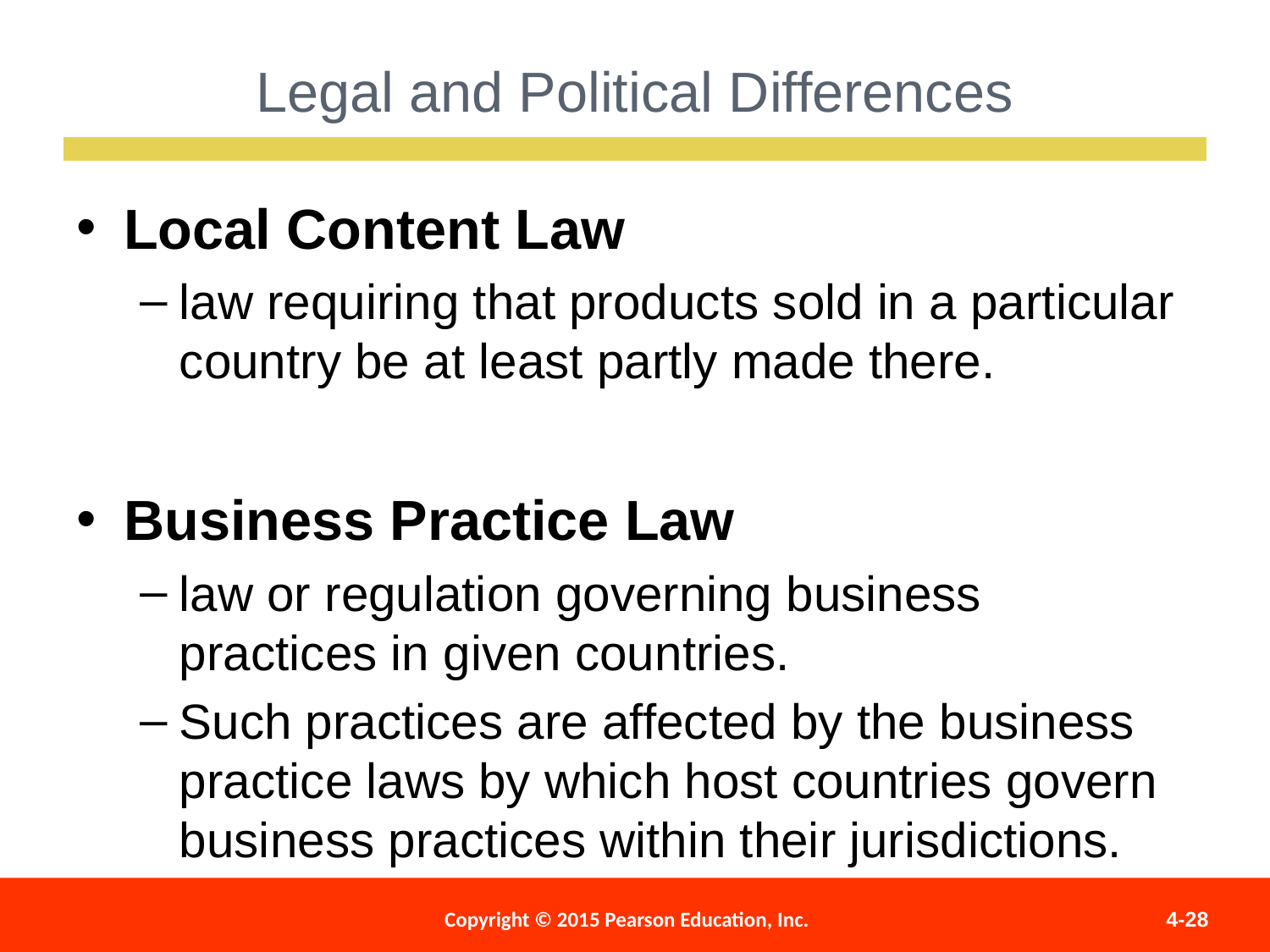

Legal and Political Differences
Local Content Law
law requiring that products sold in a particular country be at least partly made there.

Business Practice Law
law or regulation governing business practices in given countries.
Such practices are affected by the business practice laws by which host countries govern business practices within their jurisdictions.